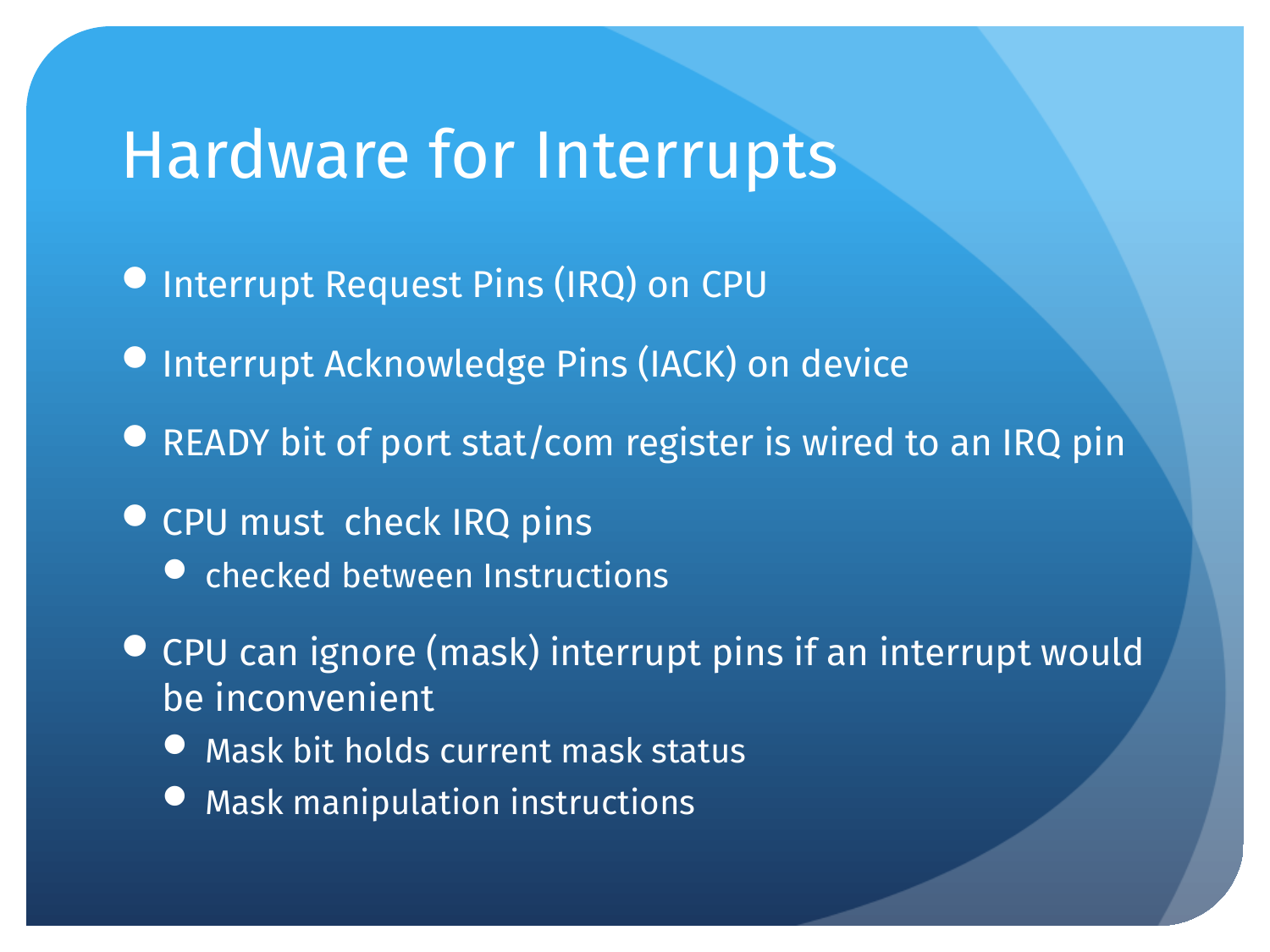

# Hardware for Interrupts
Interrupt Request Pins (IRQ) on CPU
Interrupt Acknowledge Pins (IACK) on device
READY bit of port stat/com register is wired to an IRQ pin
CPU must  check IRQ pins
checked between Instructions
CPU can ignore (mask) interrupt pins if an interrupt would be inconvenient
Mask bit holds current mask status
Mask manipulation instructions